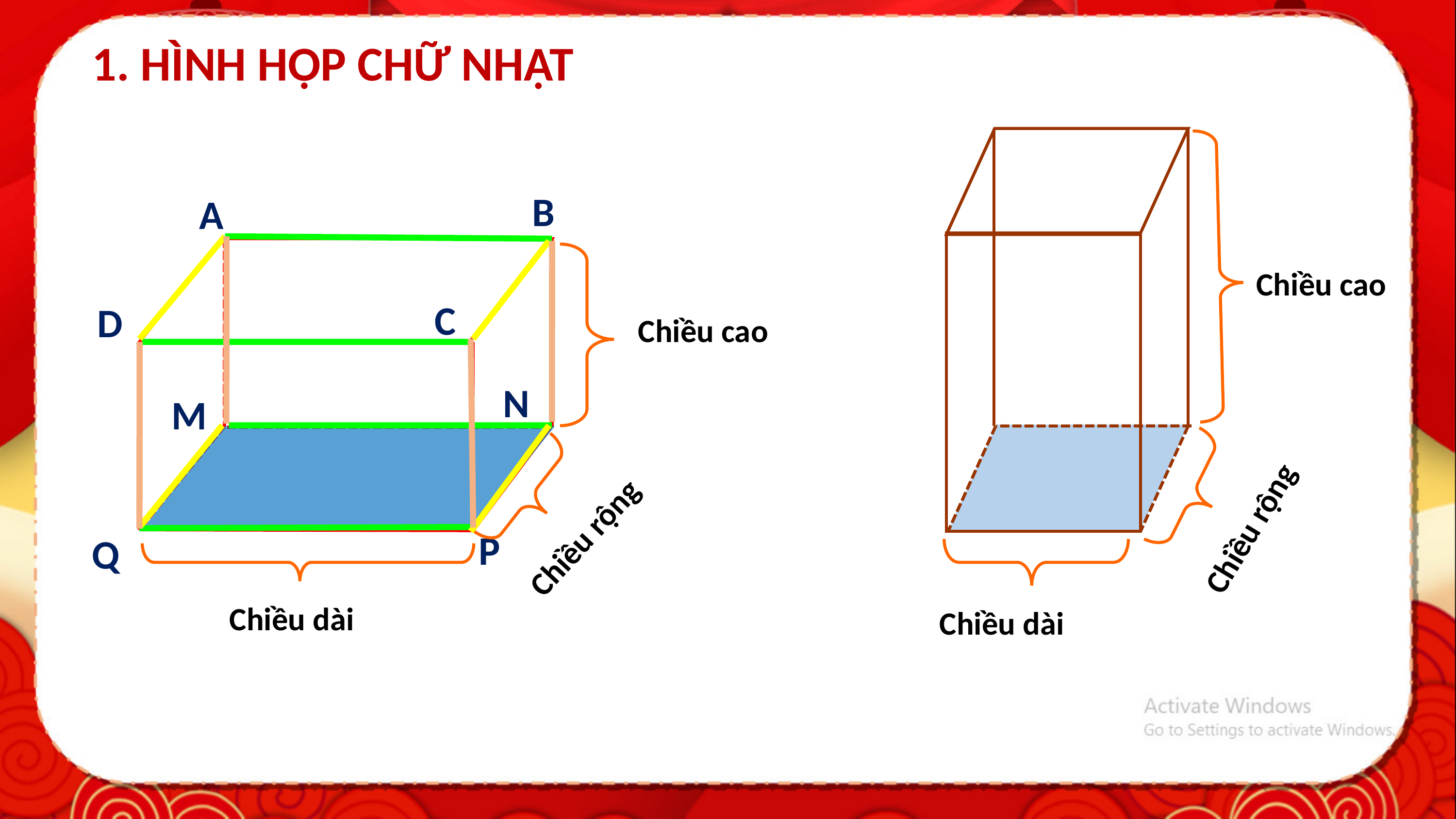

1. HÌNH HỘP CHỮ NHẬT

B
A

Chiều cao
C
D
Chiều cao

N
M

Chiều rộng
Chiều rộng
P
Q

Chiều dài
Chiều dài